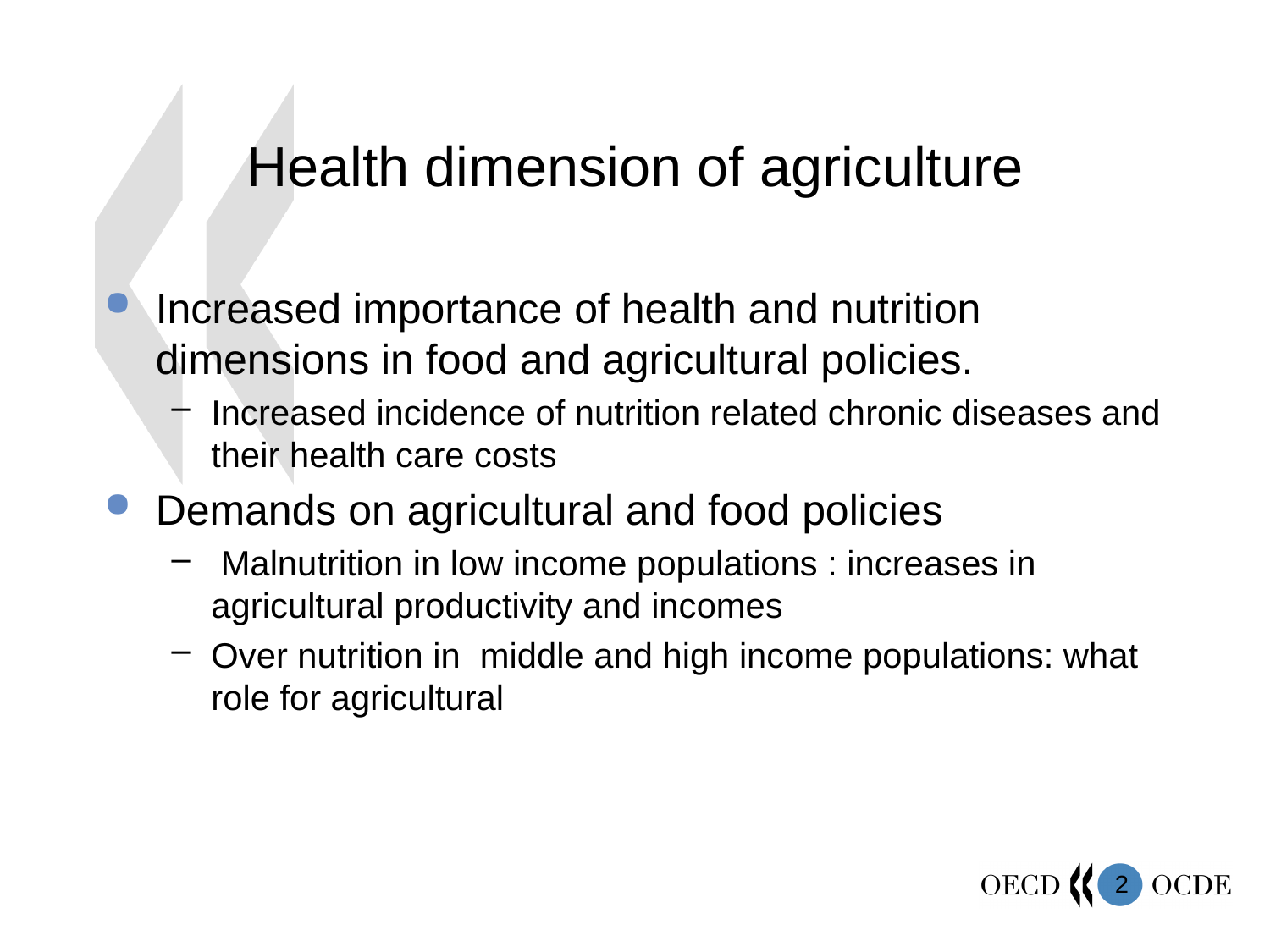

# Health dimension of agriculture
Increased importance of health and nutrition dimensions in food and agricultural policies.
Increased incidence of nutrition related chronic diseases and their health care costs
Demands on agricultural and food policies
 Malnutrition in low income populations : increases in agricultural productivity and incomes
Over nutrition in  middle and high income populations: what role for agricultural